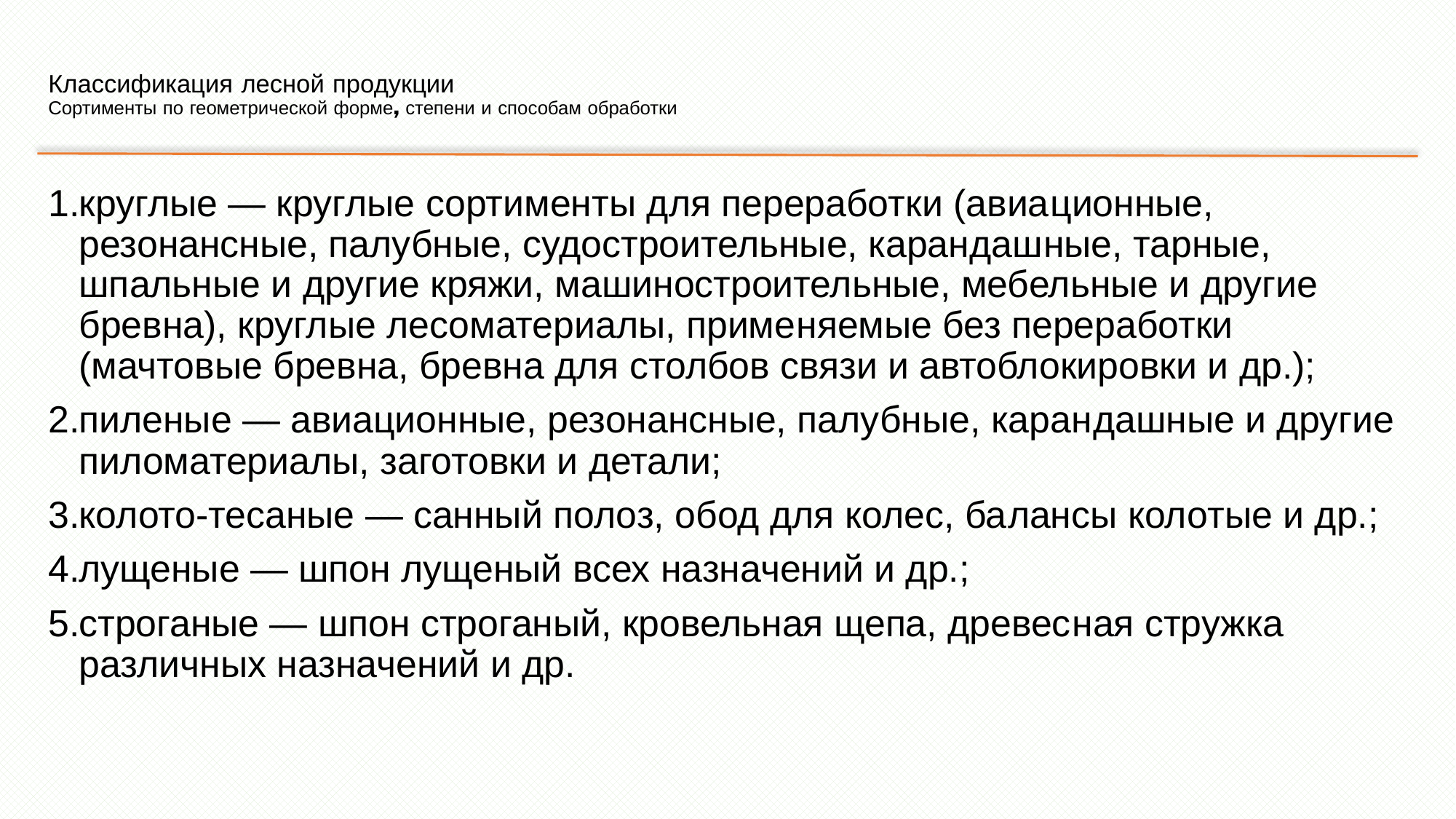

# Классификация лесной продукции Сортименты по геометрической форме, степени и способам обработки
круглые — круглые сортименты для переработки (авиа­ционные, резонансные, палубные, судостроительные, карандаш­ные, тарные, шпальные и другие кряжи, машиностроительные, мебельные и другие бревна), круглые лесоматериалы, приме­няемые без переработки (мачтовые бревна, бревна для столбов связи и автоблокировки и др.);
пиленые — авиационные, резонансные, палубные, каран­дашные и другие пиломатериалы, заготовки и детали;
колото-тесаные — санный полоз, обод для колес, ба­лансы колотые и др.;
лущеные — шпон лущеный всех назначений и др.;
строганые — шпон строганый, кровельная щепа, древес­ная стружка различных назначений и др.